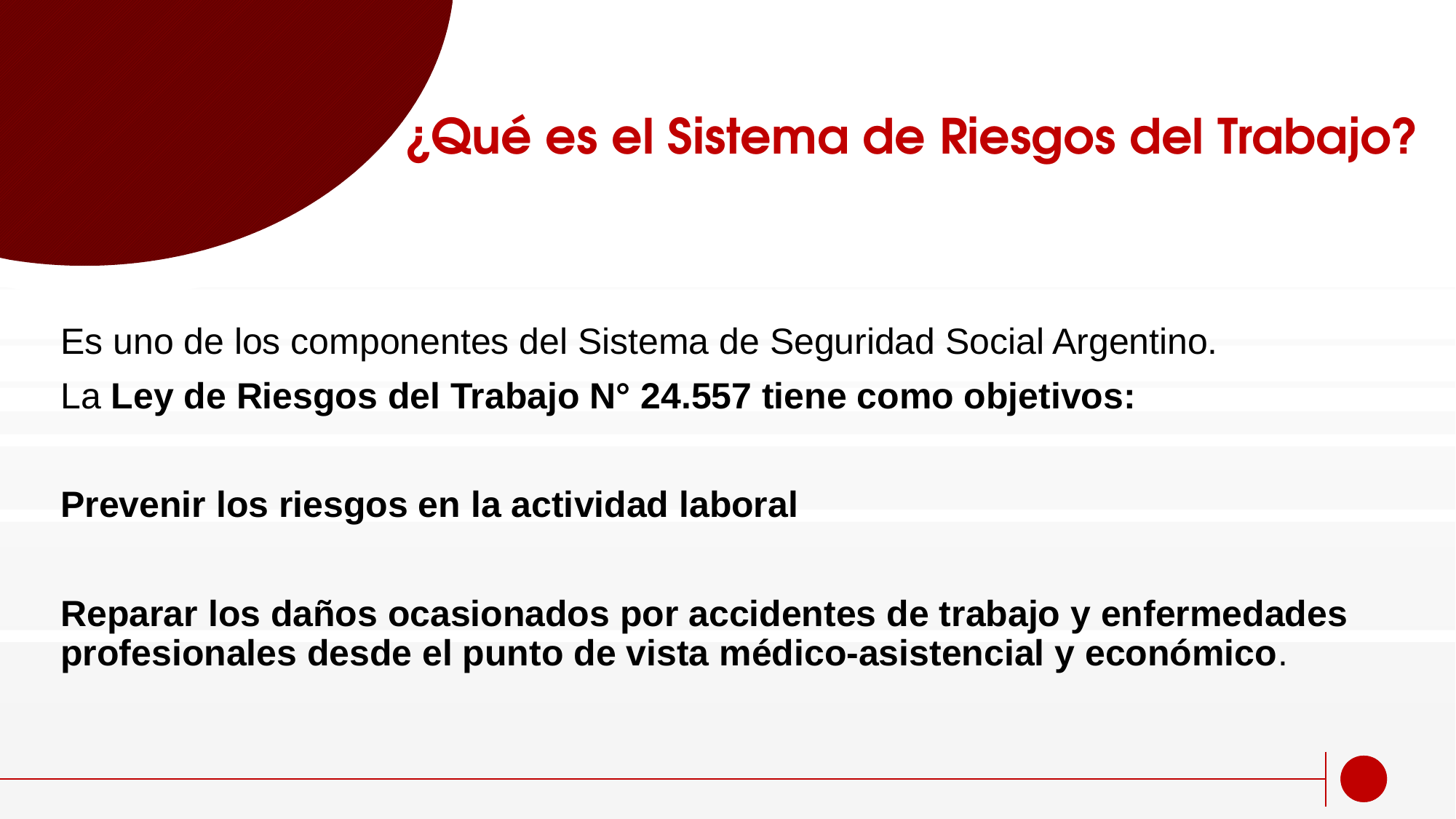

¿Qué es el Sistema de Riesgos del Trabajo?
Es uno de los componentes del Sistema de Seguridad Social Argentino.
La Ley de Riesgos del Trabajo N° 24.557 tiene como objetivos:

Prevenir los riesgos en la actividad laboral

Reparar los daños ocasionados por accidentes de trabajo y enfermedades profesionales desde el punto de vista médico-asistencial y económico.